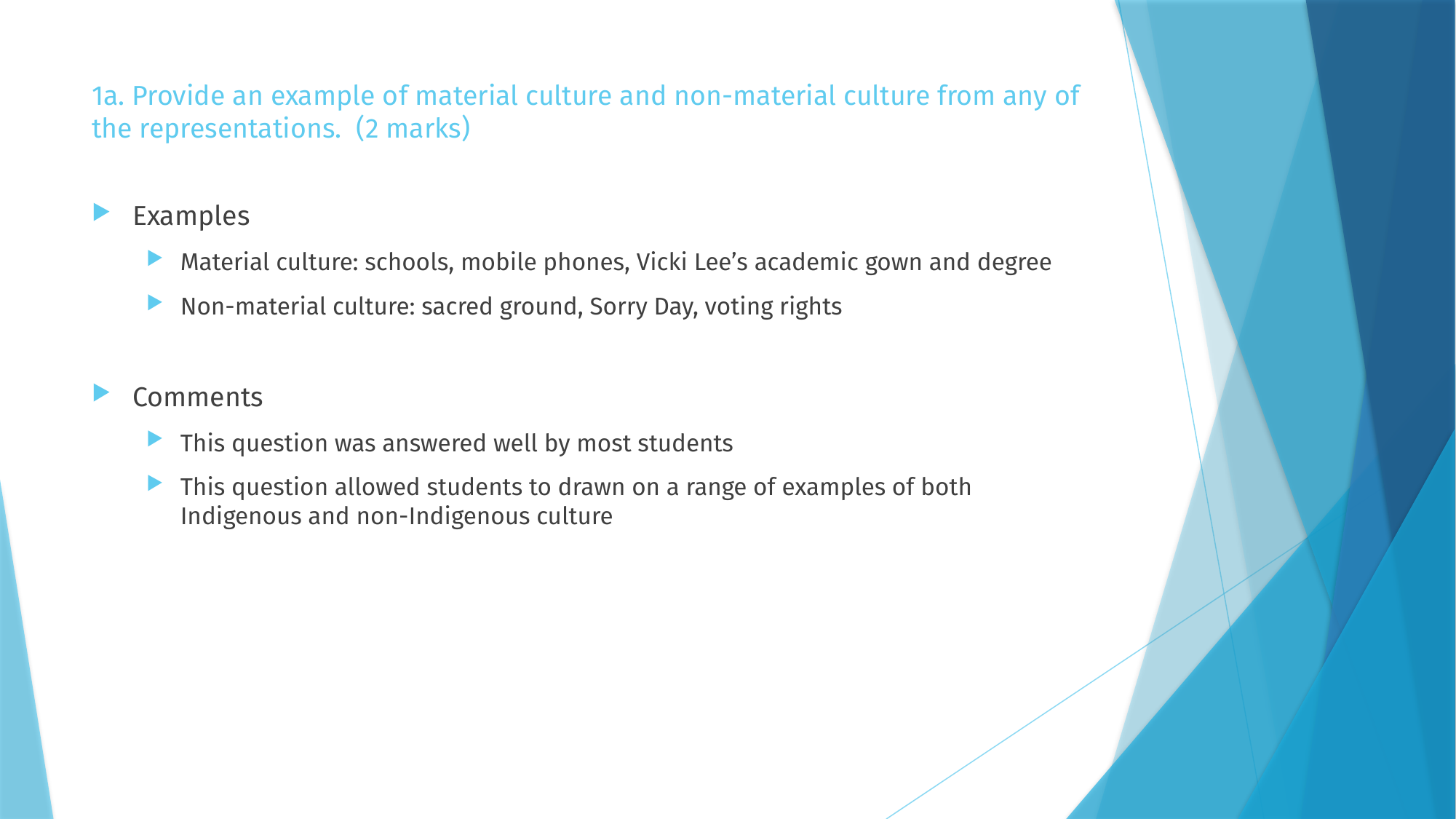

# 1a. Provide an example of material culture and non-material culture from any of the representations.  (2 marks)
Examples
Material culture: schools, mobile phones, Vicki Lee’s academic gown and degree
Non-material culture: sacred ground, Sorry Day, voting rights

Comments
This question was answered well by most students
This question allowed students to drawn on a range of examples of both Indigenous and non-Indigenous culture